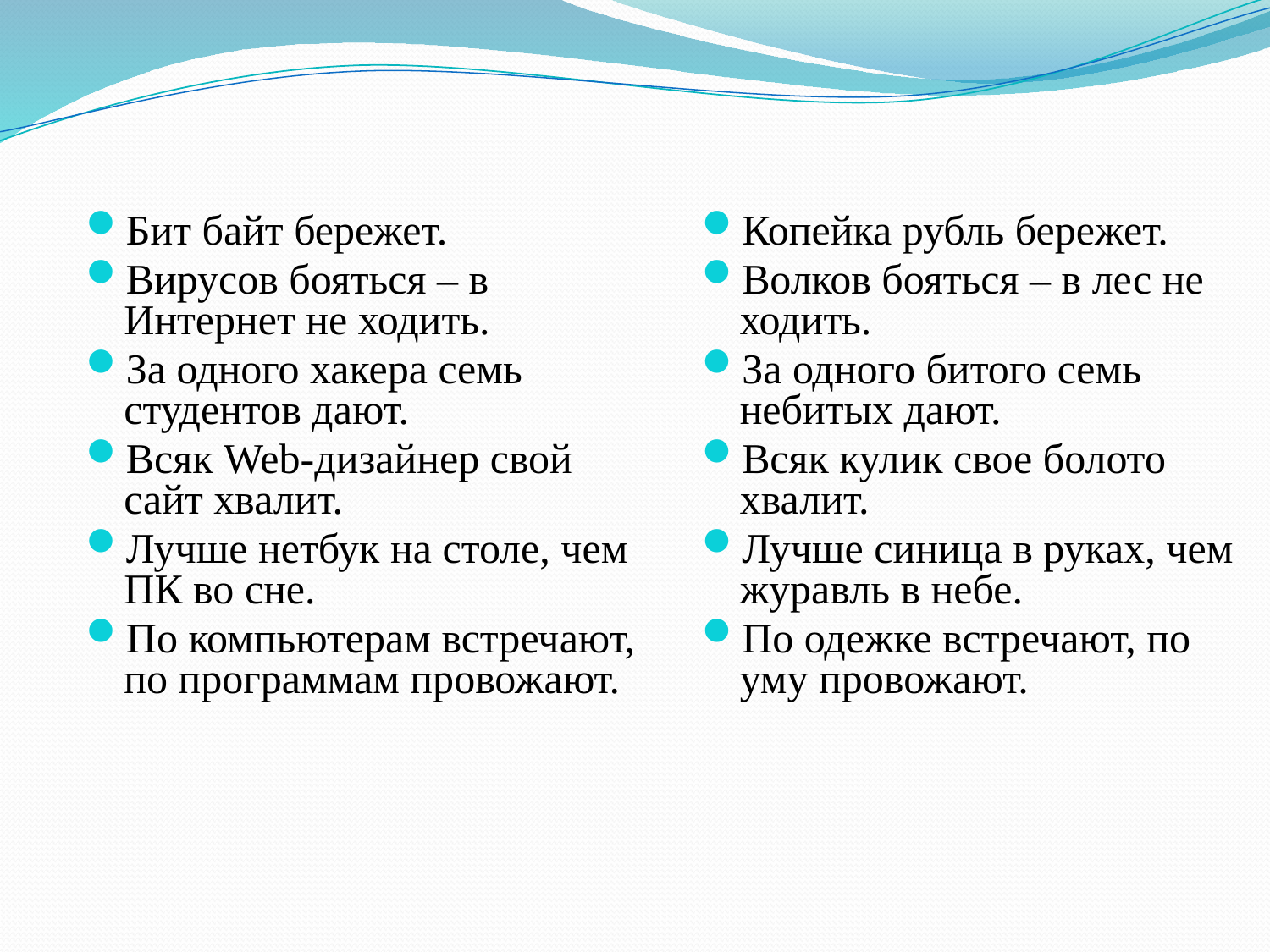

Бит байт бережет.
Вирусов бояться – в Интернет не ходить.
За одного хакера семь студентов дают.
Всяк Web-дизайнер свой сайт хвалит.
Лучше нетбук на столе, чем ПК во сне.
По компьютерам встречают, по программам провожают.
Копейка рубль бережет.
Волков бояться – в лес не ходить.
За одного битого семь небитых дают.
Всяк кулик свое болото хвалит.
Лучше синица в руках, чем журавль в небе.
По одежке встречают, по уму провожают.